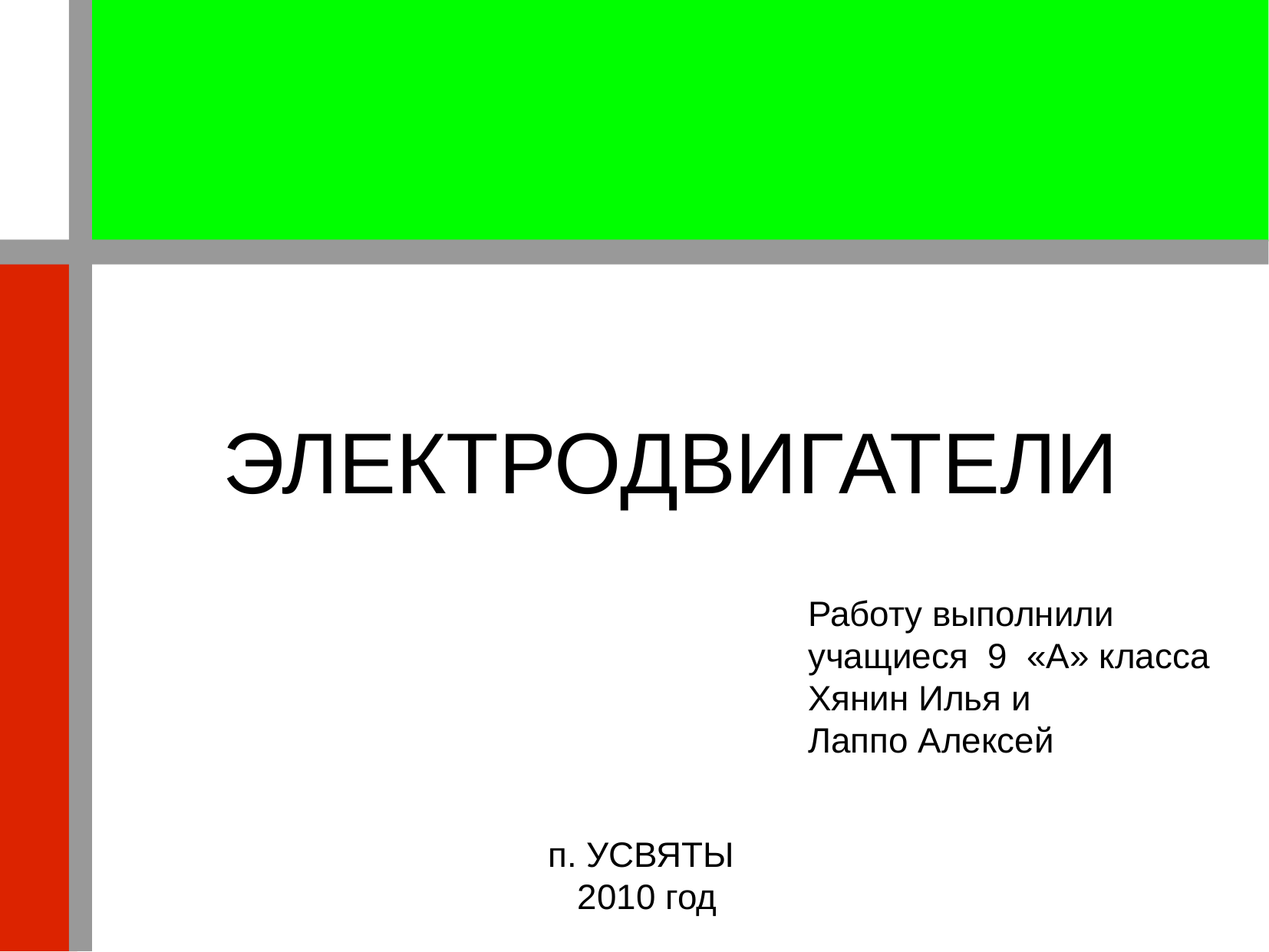

ЭЛЕКТРОДВИГАТЕЛИ
Работу выполнили
учащиеся  9  «А» класса
Хянин Илья и
Лаппо Алексей

 п. УСВЯТЫ
    2010 год